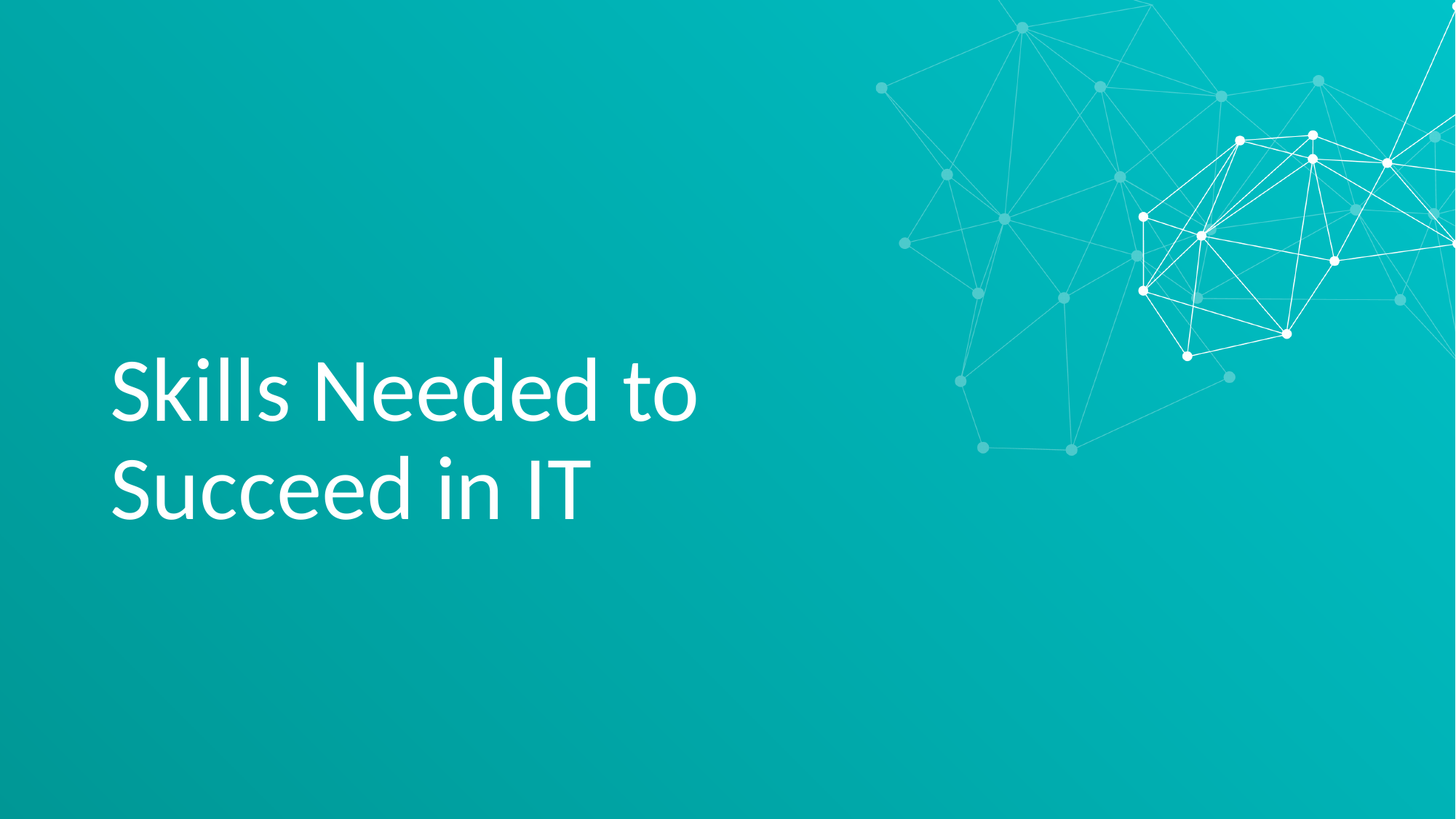

# Skills Needed to Succeed in IT